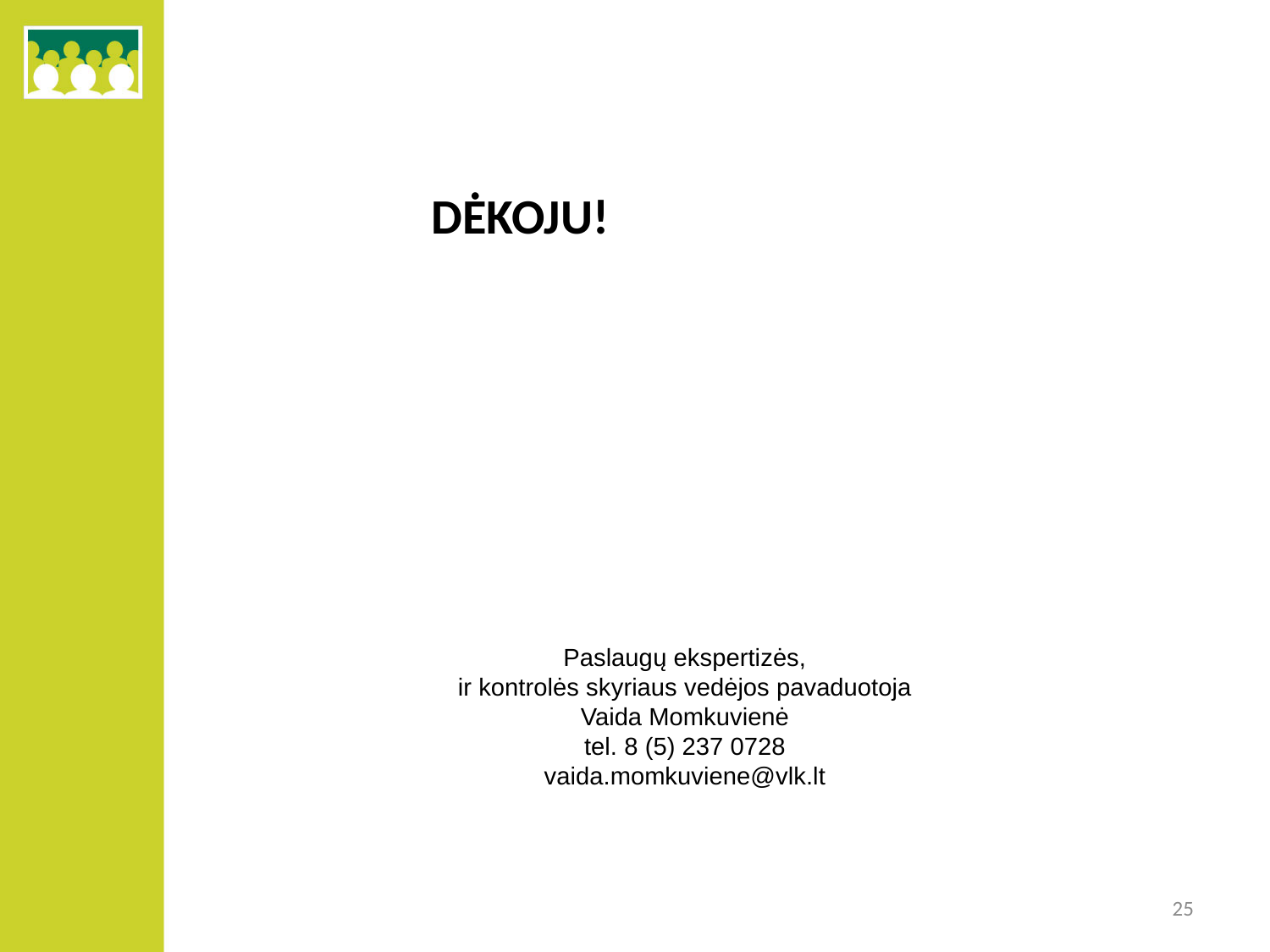

# DĖKOJU!
Paslaugų ekspertizės,
ir kontrolės skyriaus vedėjos pavaduotoja
Vaida Momkuvienė
tel. 8 (5) 237 0728
vaida.momkuviene@vlk.lt
25